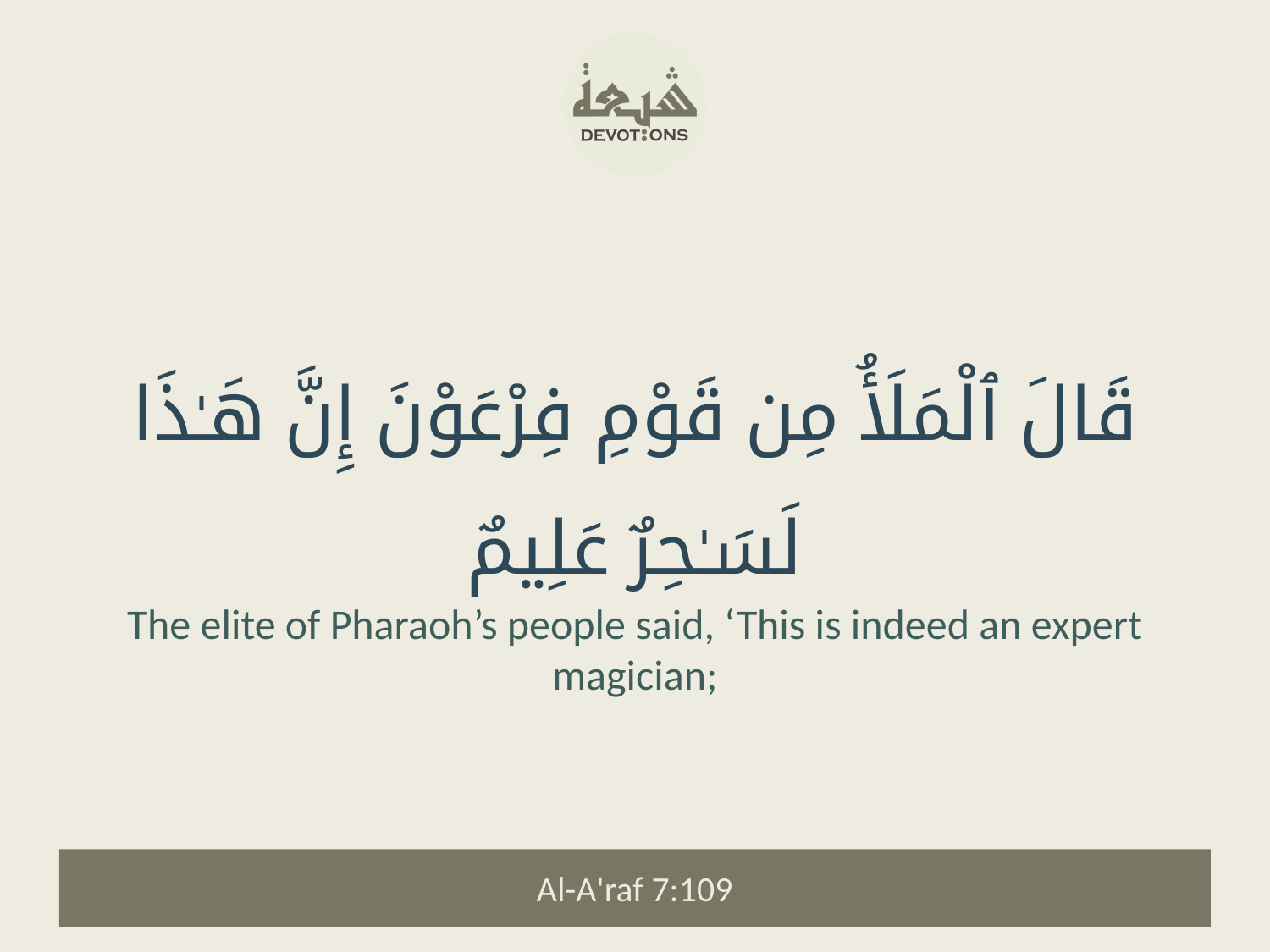

قَالَ ٱلْمَلَأُ مِن قَوْمِ فِرْعَوْنَ إِنَّ هَـٰذَا لَسَـٰحِرٌ عَلِيمٌ
The elite of Pharaoh’s people said, ‘This is indeed an expert magician;
Al-A'raf 7:109